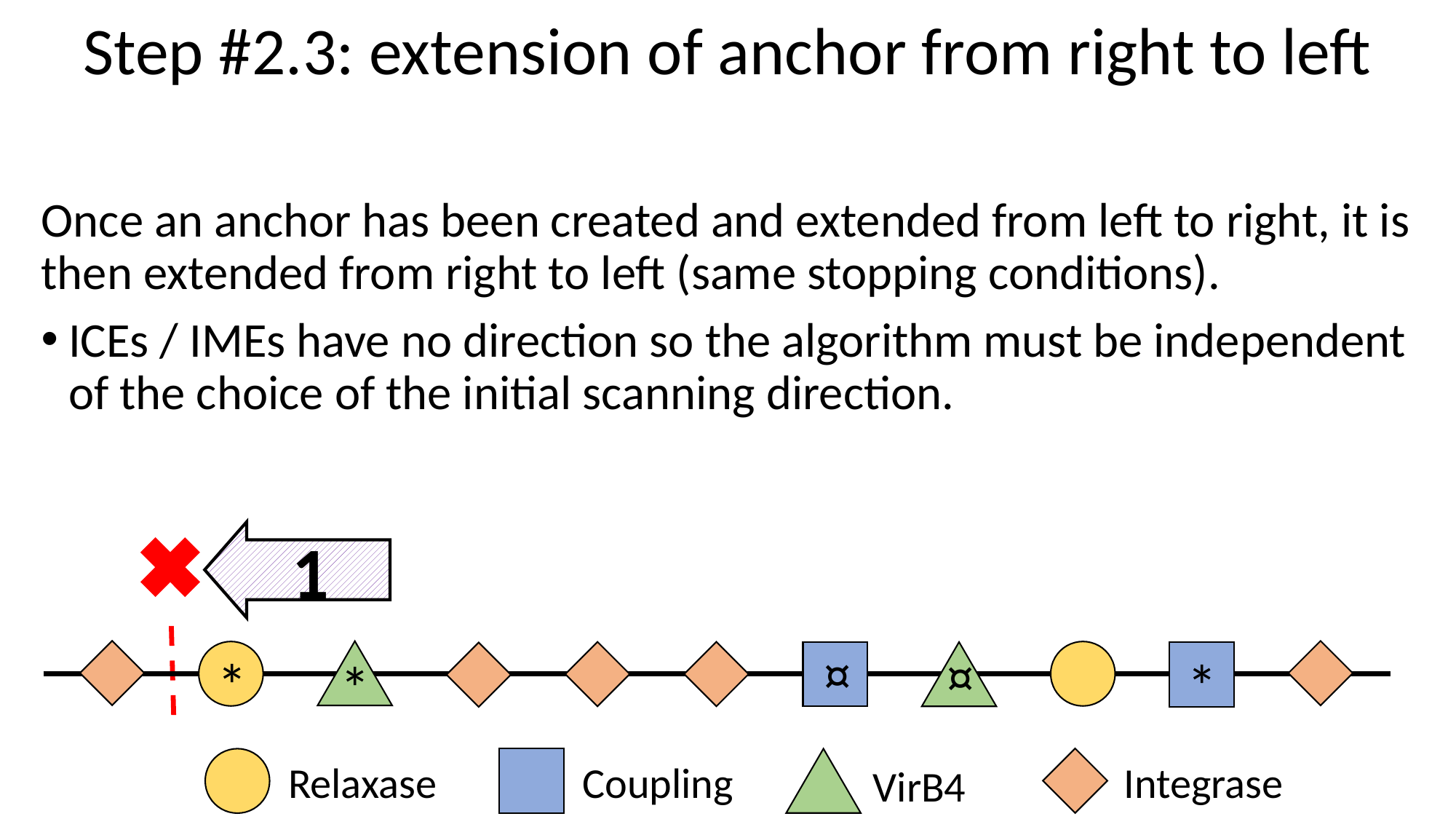

# Step #2.3: extension of anchor from right to left
Once an anchor has been created and extended from left to right, it is then extended from right to left (same stopping conditions).
ICEs / IMEs have no direction so the algorithm must be independent of the choice of the initial scanning direction.
1

¤
¤
*

*

*

Relaxase
Coupling
Integrase
VirB4